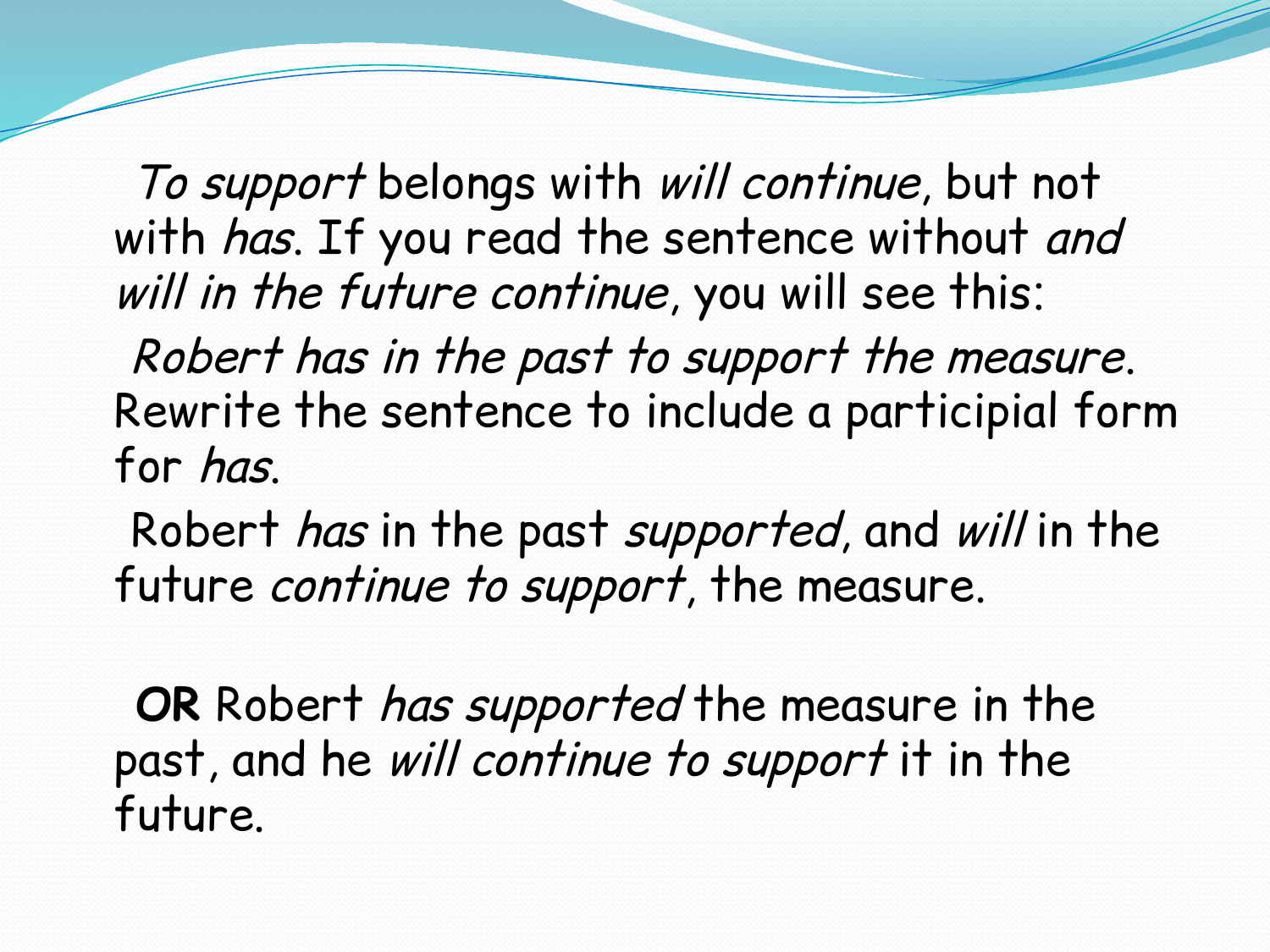

To support belongs with will continue, but not with has. If you read the sentence without and will in the future continue, you will see this:
    Robert has in the past to support the measure. Rewrite the sentence to include a participial form for has.
    Robert has in the past supported, and will in the future continue to support, the measure.
   or Robert has supported the measure in the past, and he will continue to support it in the future.